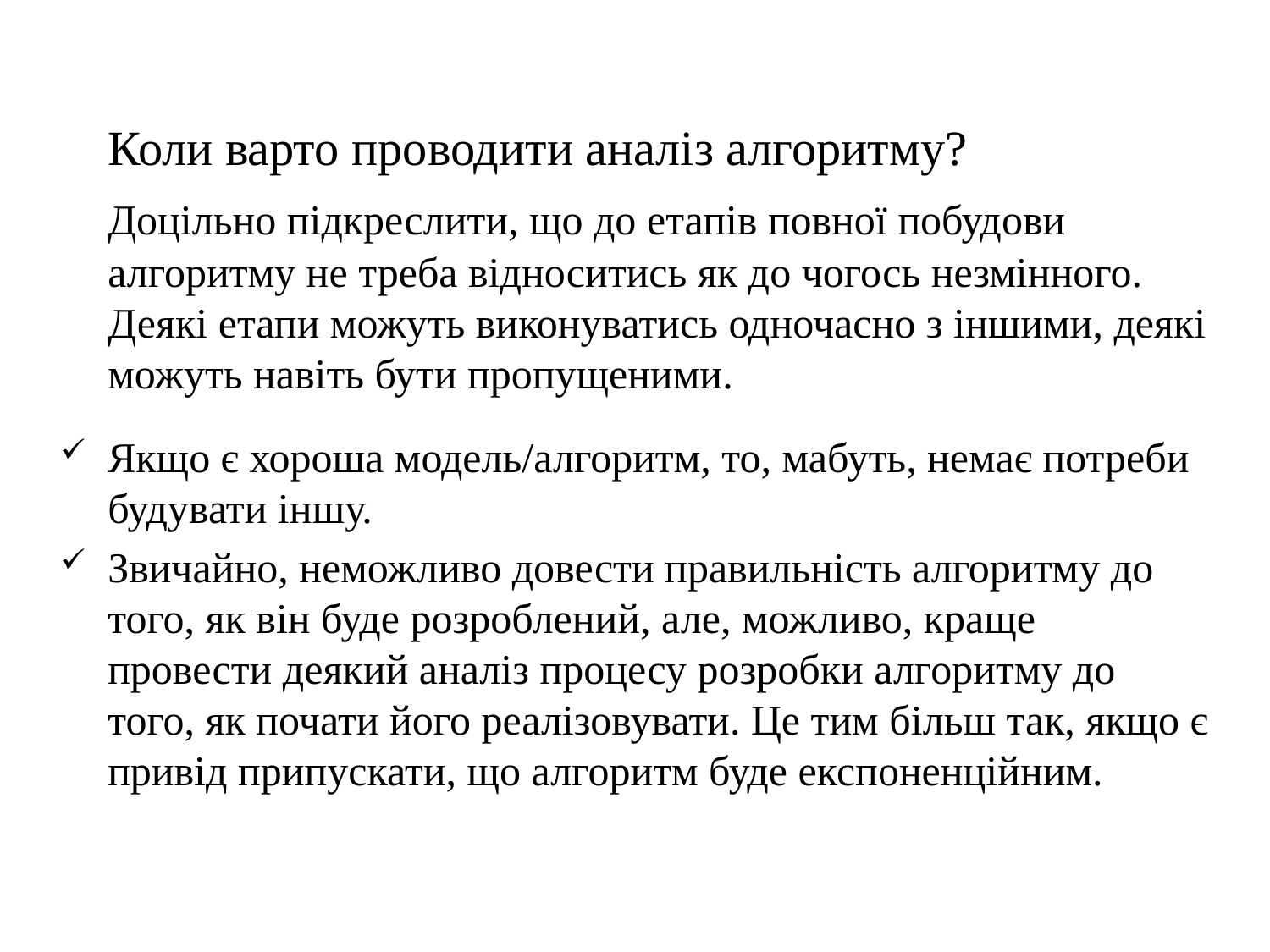

Коли варто проводити аналіз алгоритму?
	Доцільно підкреслити, що до етапів повної побудови алгоритму не треба відноситись як до чогось незмінного. Деякі етапи можуть виконуватись одночасно з іншими, деякі можуть навіть бути пропущеними.

Якщо є хороша модель/алгоритм, то, мабуть, немає потреби будувати іншу.
Звичайно, неможливо довести правильність алгоритму до того, як він буде розроблений, але, можливо, краще провести деякий аналіз процесу розробки алгоритму до того, як почати його реалізовувати. Це тим більш так, якщо є привід припускати, що алгоритм буде експоненційним.